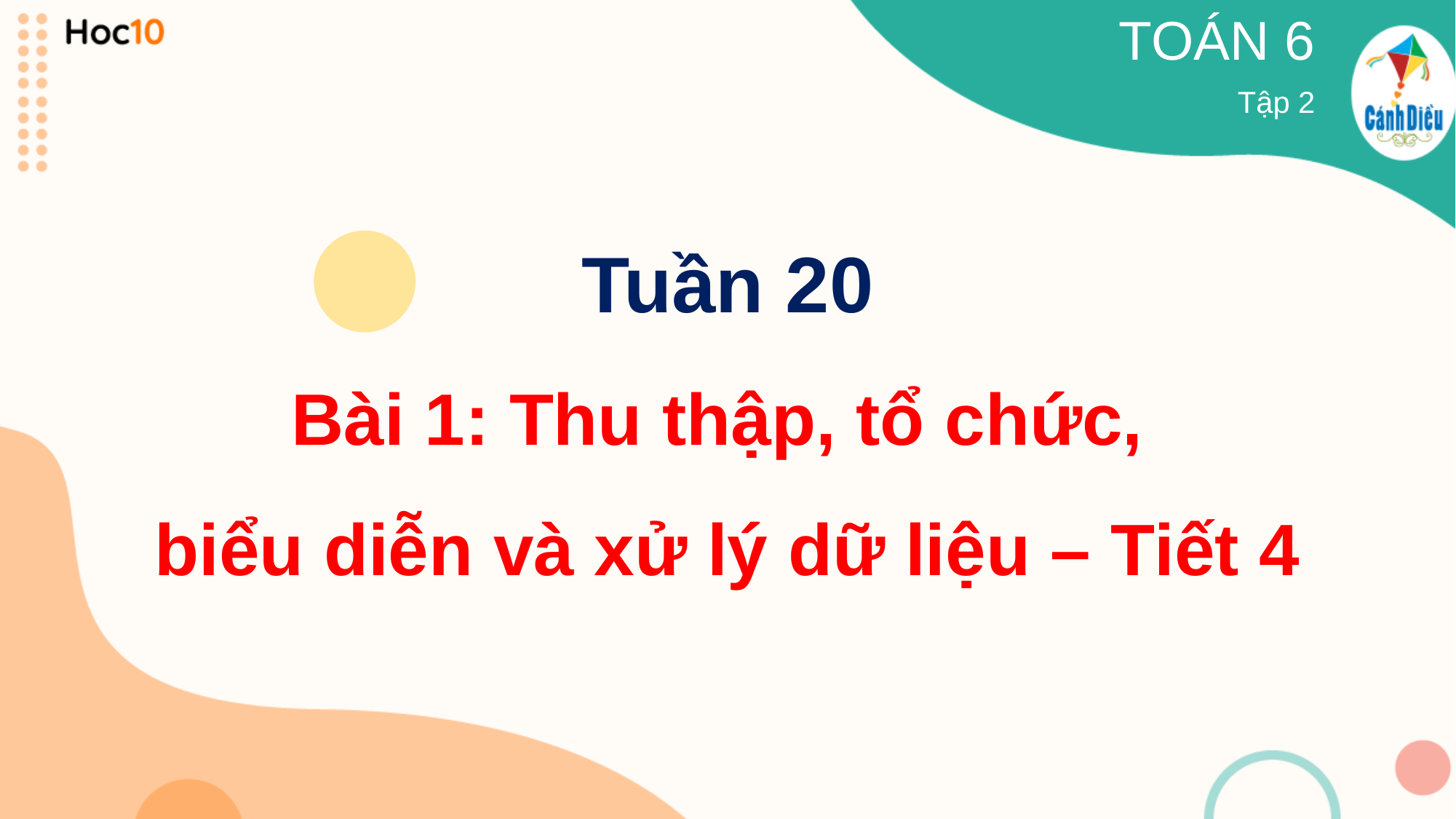

TOÁN 6
Tập 2
Tuần 20
Bài 1: Thu thập, tổ chức,
biểu diễn và xử lý dữ liệu – Tiết 4